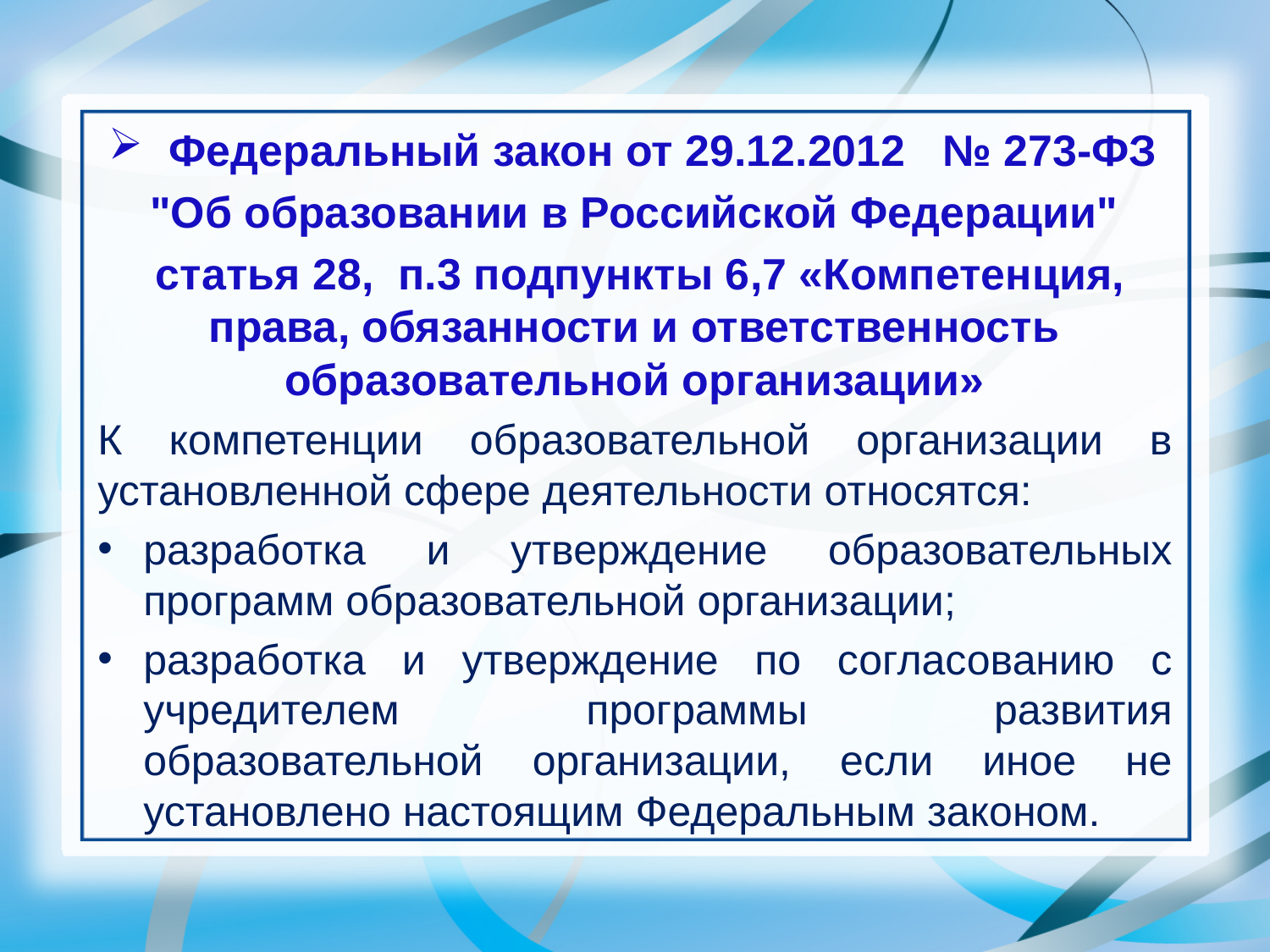

Федеральный закон от 29.12.2012   № 273-ФЗ
 "Об образовании в Российской Федерации"
 статья 28,  п.3 подпункты 6,7 «Компетенция, права, обязанности и ответственность образовательной организации»
К компетенции образовательной организации в установленной сфере деятельности относятся:
разработка и утверждение образовательных программ образовательной организации;
разработка и утверждение по согласованию с учредителем программы развития образовательной организации, если иное не установлено настоящим Федеральным законом.